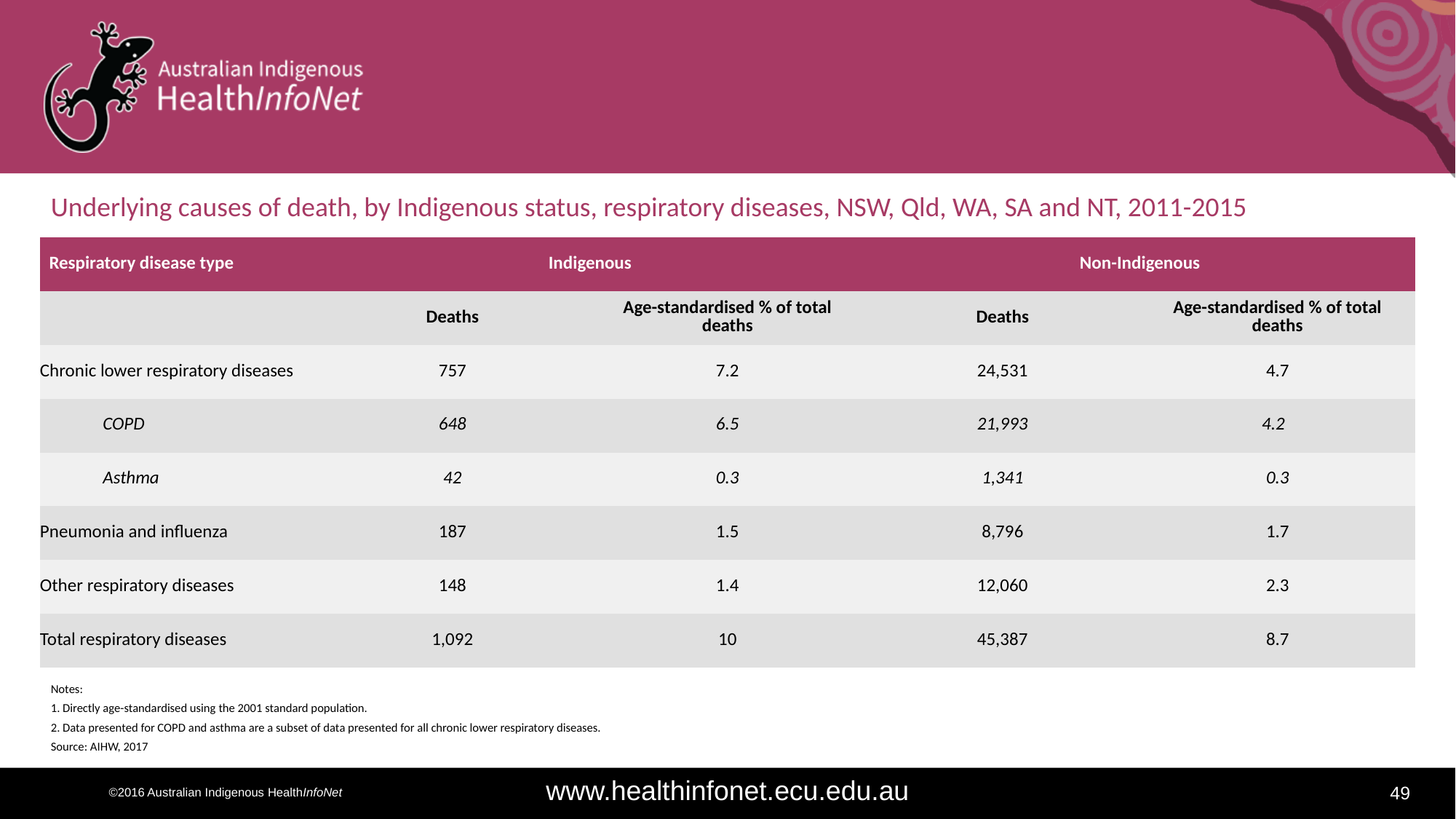

# Underlying causes of death, by Indigenous status, respiratory diseases, NSW, Qld, WA, SA and NT, 2011-2015
| Respiratory disease type | Indigenous |  | Non-Indigenous |  |
| --- | --- | --- | --- | --- |
|  | Deaths | Age-standardised % of total deaths | Deaths | Age-standardised % of total deaths |
| Chronic lower respiratory diseases | 757 | 7.2 | 24,531 | 4.7 |
| COPD | 648 | 6.5 | 21,993 | 4.2 |
| Asthma | 42 | 0.3 | 1,341 | 0.3 |
| Pneumonia and influenza | 187 | 1.5 | 8,796 | 1.7 |
| Other respiratory diseases | 148 | 1.4 | 12,060 | 2.3 |
| Total respiratory diseases | 1,092 | 10 | 45,387 | 8.7 |
Notes:
1. Directly age-standardised using the 2001 standard population.
2. Data presented for COPD and asthma are a subset of data presented for all chronic lower respiratory diseases.
Source: AIHW, 2017